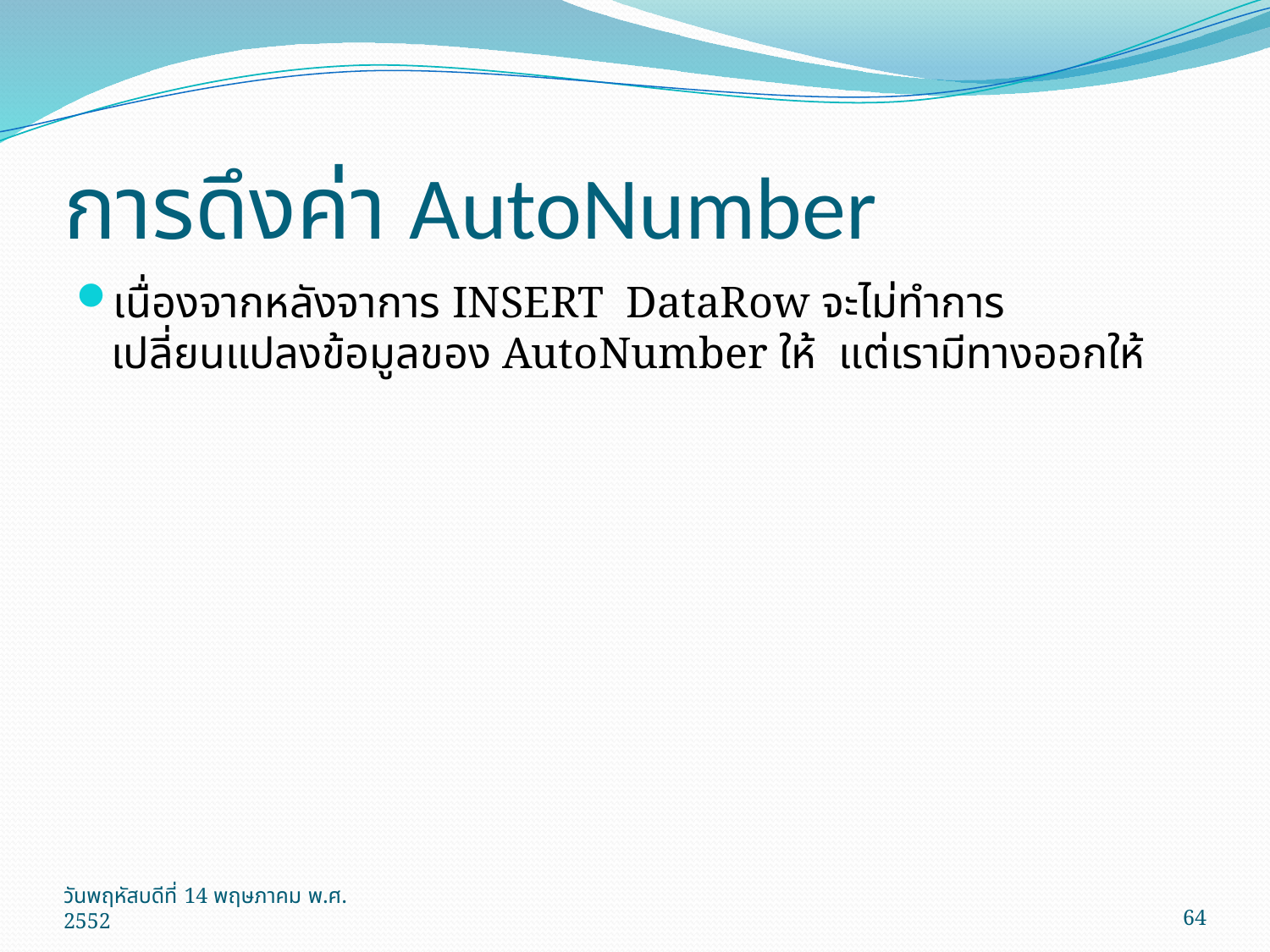

# การดึงค่า AutoNumber
เนื่องจากหลังจาการ INSERT  DataRow จะไม่ทำการเปลี่ยนแปลงข้อมูลของ AutoNumber ให้  แต่เรามีทางออกให้
วันพฤหัสบดีที่ 14 พฤษภาคม พ.ศ. 2552
64